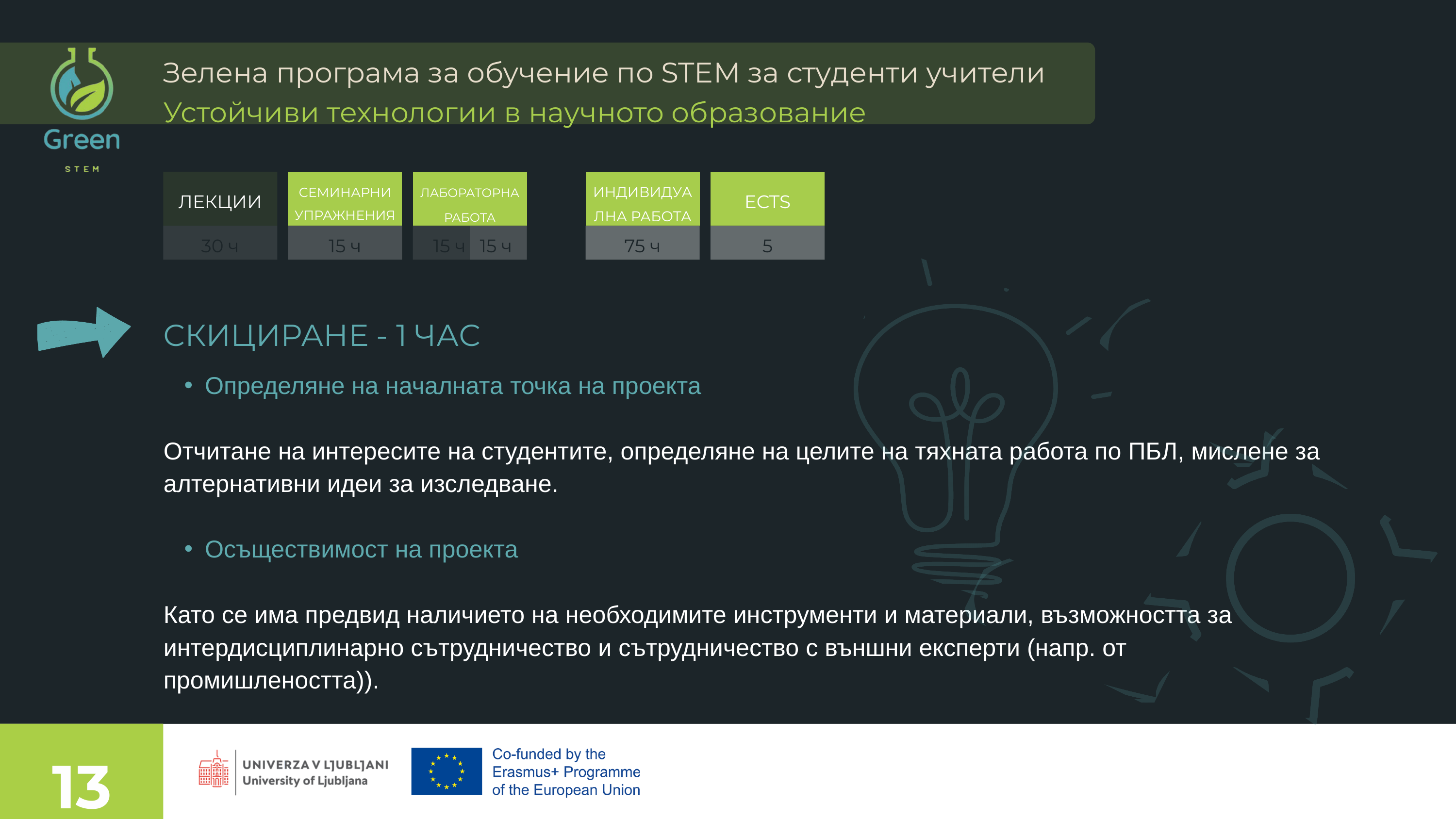

Зелена програма за обучение по STEM за студенти учители
Устойчиви технологии в научното образование

ЛЕКЦИИ

СЕМИНАРНИ УПРАЖНЕНИЯ

ЛАБОРАТОРНА РАБОТА

ИНДИВИДУАЛНА РАБОТА

ECTS

30 ч

15 ч

15 ч

15 ч

75 ч

5

СКИЦИРАНЕ - 1 ЧАС

Определяне на началната точка на проекта

Отчитане на интересите на студентите, определяне на целите на тяхната работа по ПБЛ, мислене за алтернативни идеи за изследване.

Осъществимост на проекта

Като се има предвид наличието на необходимите инструменти и материали, възможността за интердисциплинарно сътрудничество и сътрудничество с външни експерти (напр. от промишлеността)).

13

Presented by Rachelle Beaudry